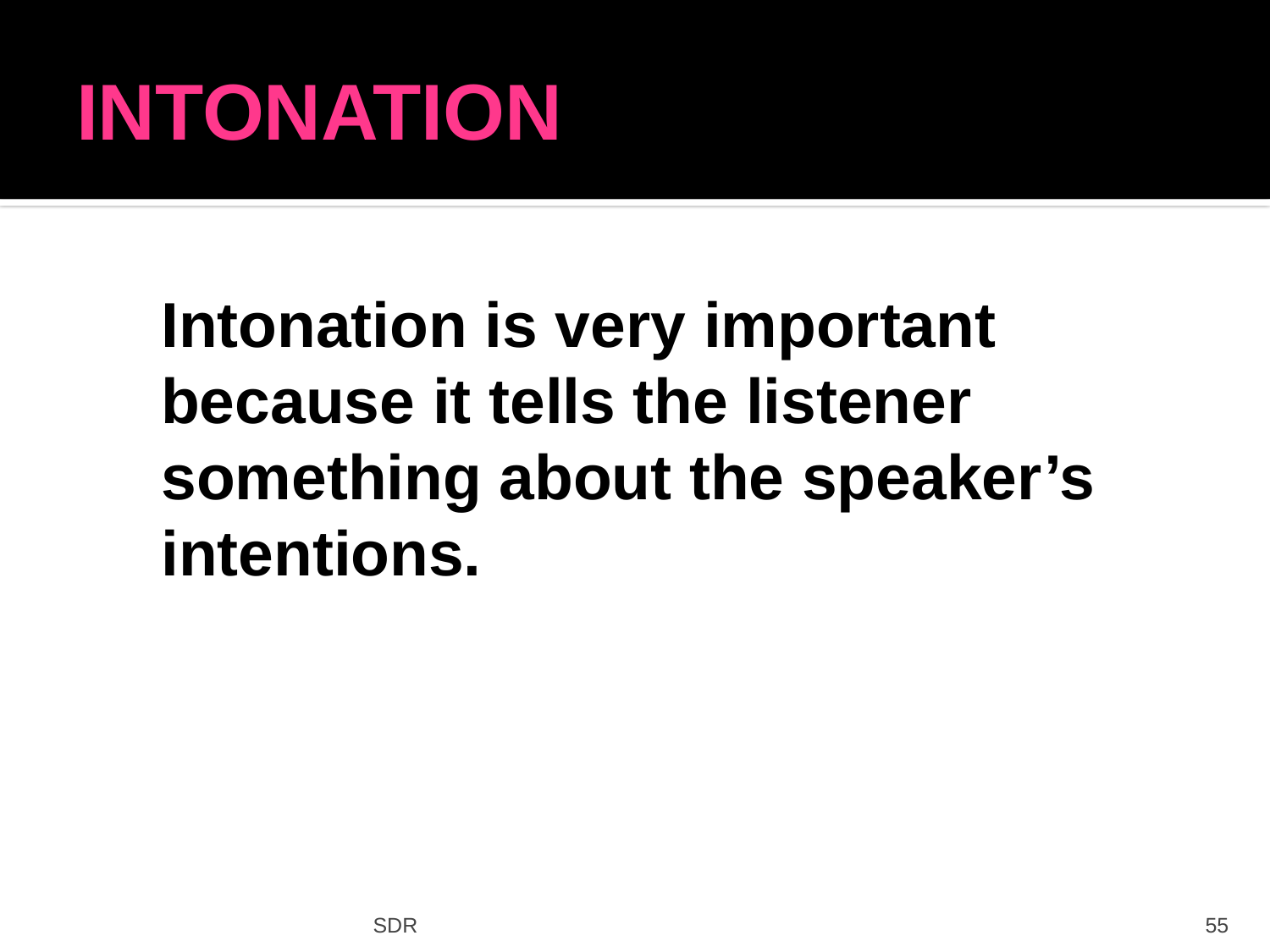

# INTONATION
Intonation is very important because it tells the listener something about the speaker’s intentions.
SDR
55